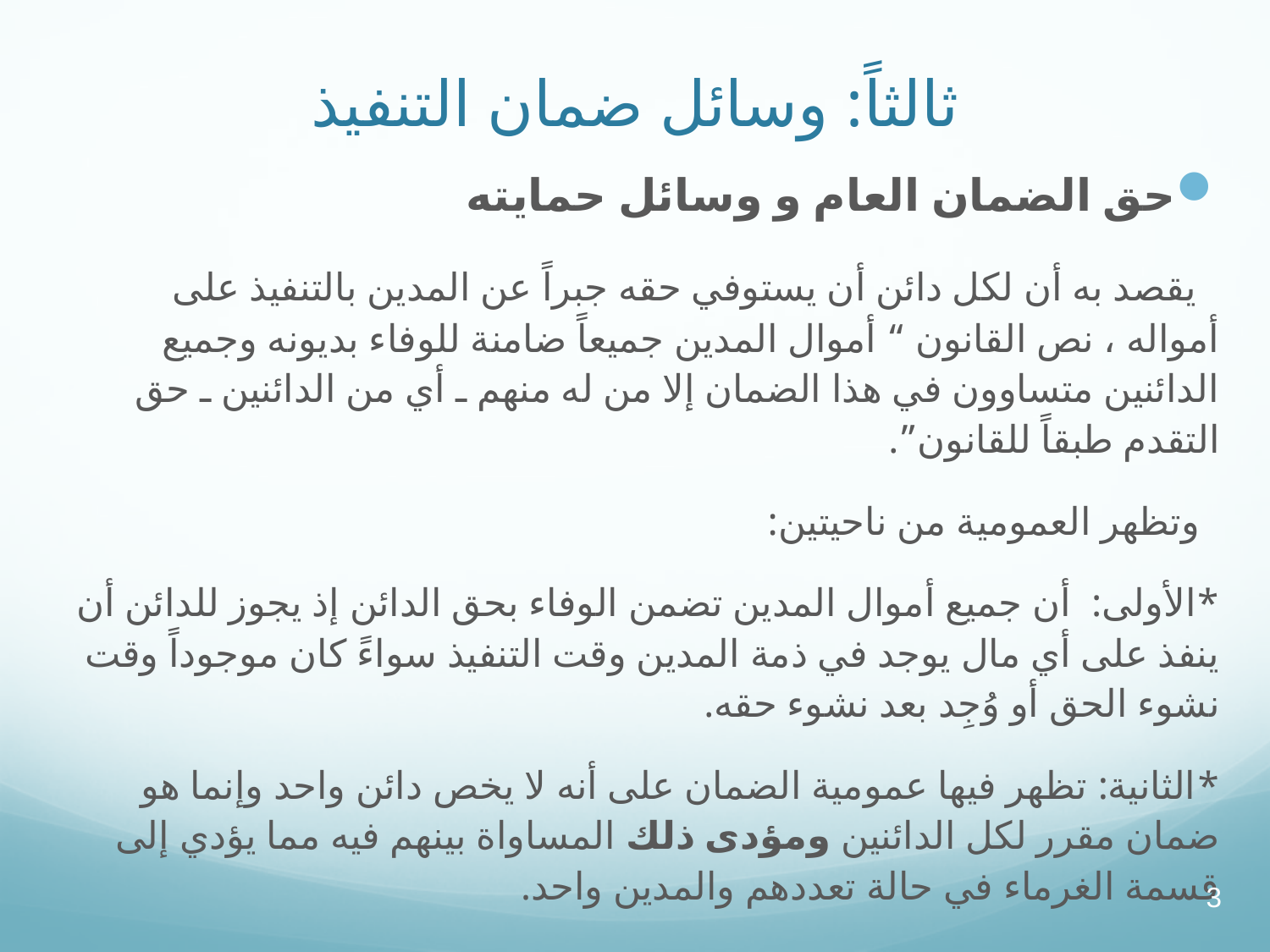

# ثالثاً: وسائل ضمان التنفيذ
حق الضمان العام و وسائل حمايته
  يقصد به أن لكل دائن أن يستوفي حقه جبراً عن المدين بالتنفيذ على أمواله ، نص القانون “ أموال المدين جميعاً ضامنة للوفاء بديونه وجميع الدائنين متساوون في هذا الضمان إلا من له منهم ـ أي من الدائنين ـ حق التقدم طبقاً للقانون”.
  وتظهر العمومية من ناحيتين:
*الأولى:  أن جميع أموال المدين تضمن الوفاء بحق الدائن إذ يجوز للدائن أن ينفذ على أي مال يوجد في ذمة المدين وقت التنفيذ سواءً كان موجوداً وقت نشوء الحق أو وُجِد بعد نشوء حقه.
*الثانية: تظهر فيها عمومية الضمان على أنه لا يخص دائن واحد وإنما هو ضمان مقرر لكل الدائنين ومؤدى ذلك المساواة بينهم فيه مما يؤدي إلى قسمة الغرماء في حالة تعددهم والمدين واحد.
3